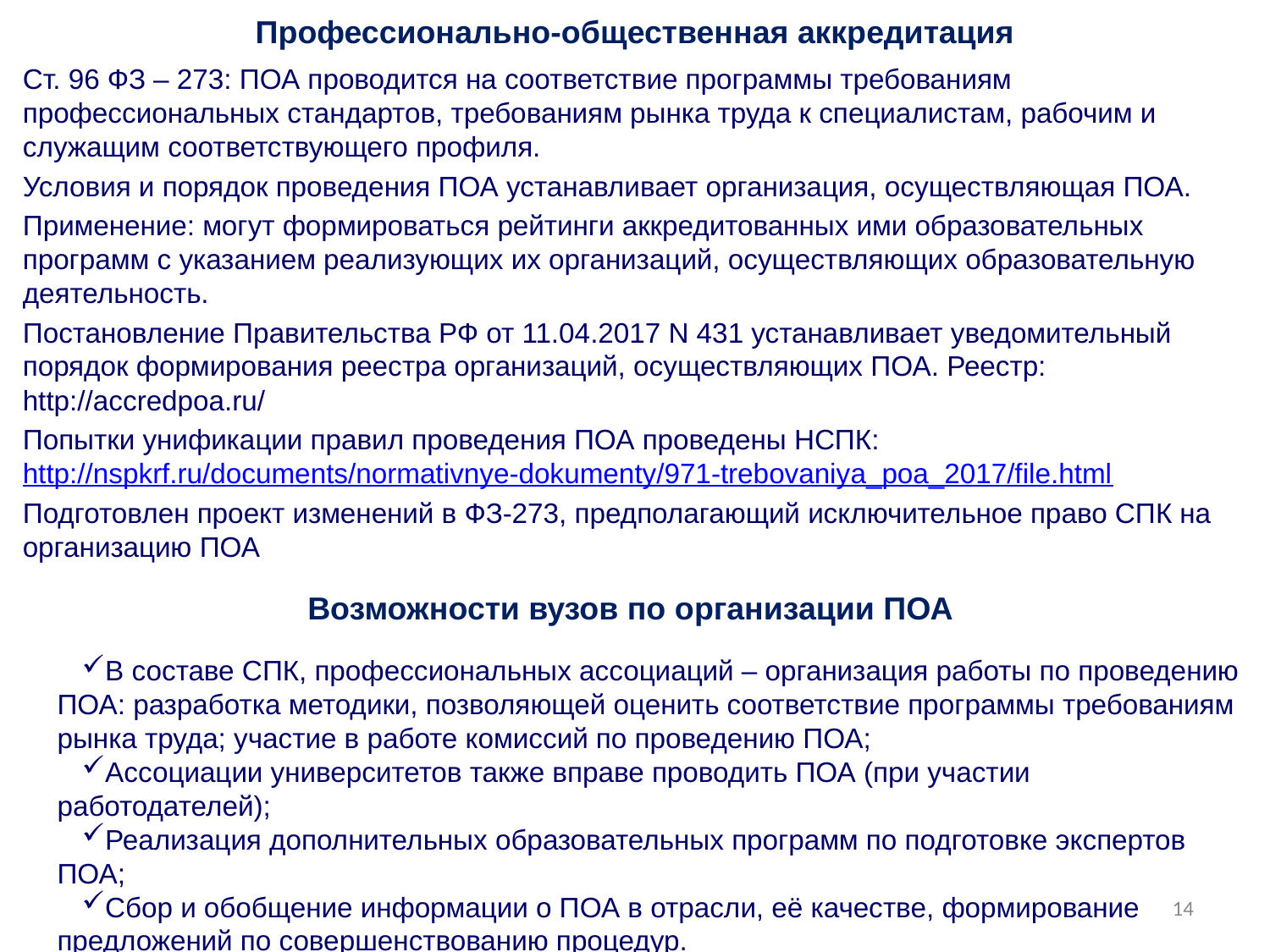

# Профессионально-общественная аккредитация
Ст. 96 ФЗ – 273: ПОА проводится на соответствие программы требованиям профессиональных стандартов, требованиям рынка труда к специалистам, рабочим и служащим соответствующего профиля.
Условия и порядок проведения ПОА устанавливает организация, осуществляющая ПОА.
Применение: могут формироваться рейтинги аккредитованных ими образовательных программ с указанием реализующих их организаций, осуществляющих образовательную деятельность.
Постановление Правительства РФ от 11.04.2017 N 431 устанавливает уведомительный порядок формирования реестра организаций, осуществляющих ПОА. Реестр: http://accredpoa.ru/
Попытки унификации правил проведения ПОА проведены НСПК: http://nspkrf.ru/documents/normativnye-dokumenty/971-trebovaniya_poa_2017/file.html
Подготовлен проект изменений в ФЗ-273, предполагающий исключительное право СПК на организацию ПОА

Возможности вузов по организации ПОА
В составе СПК, профессиональных ассоциаций – организация работы по проведению ПОА: разработка методики, позволяющей оценить соответствие программы требованиям рынка труда; участие в работе комиссий по проведению ПОА;
Ассоциации университетов также вправе проводить ПОА (при участии работодателей);
Реализация дополнительных образовательных программ по подготовке экспертов ПОА;
Сбор и обобщение информации о ПОА в отрасли, её качестве, формирование предложений по совершенствованию процедур.
14